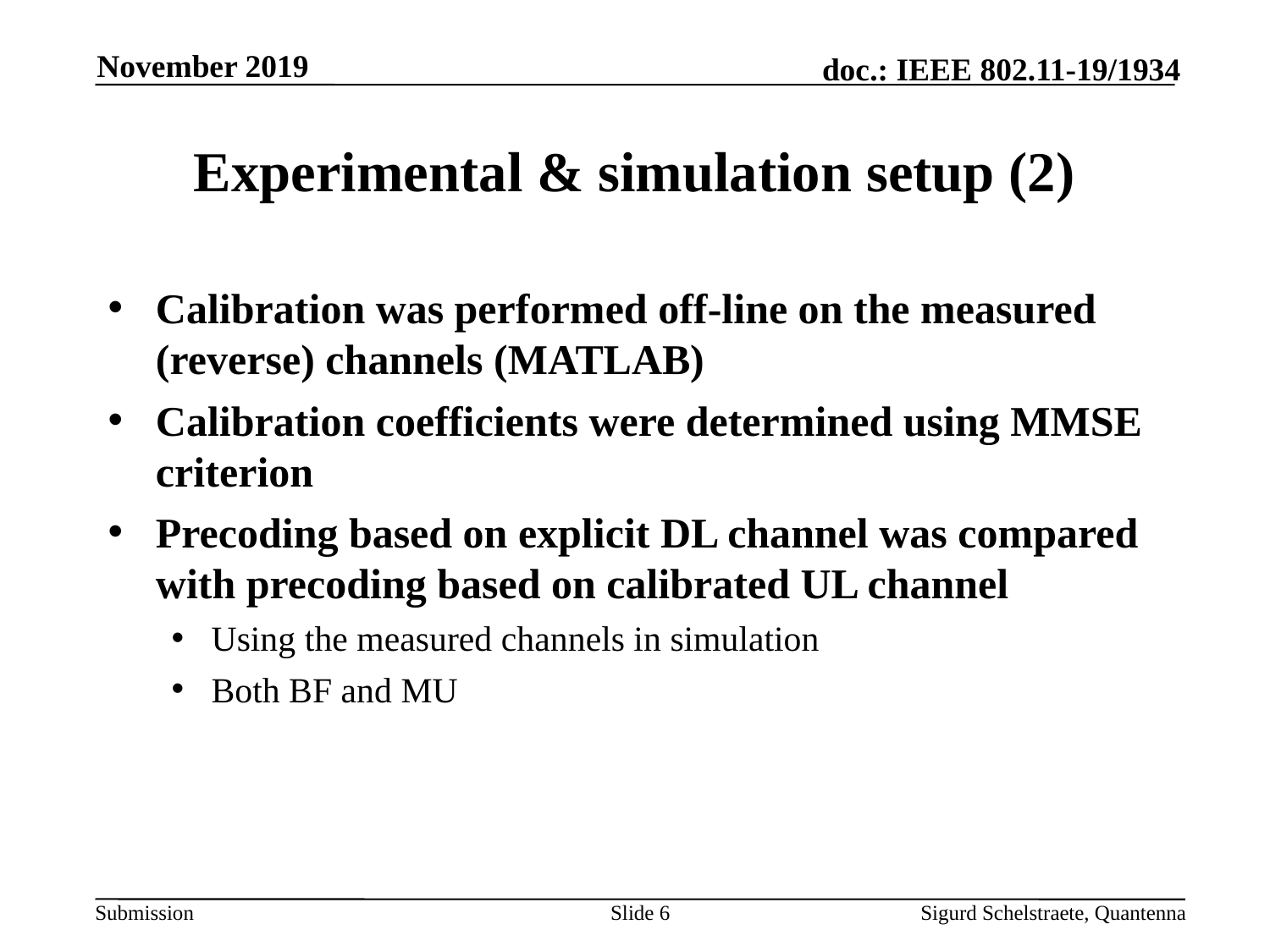

November 2019
# Experimental & simulation setup (2)
Calibration was performed off-line on the measured (reverse) channels (MATLAB)
Calibration coefficients were determined using MMSE criterion
Precoding based on explicit DL channel was compared with precoding based on calibrated UL channel
Using the measured channels in simulation
Both BF and MU
Slide 6
Sigurd Schelstraete, Quantenna